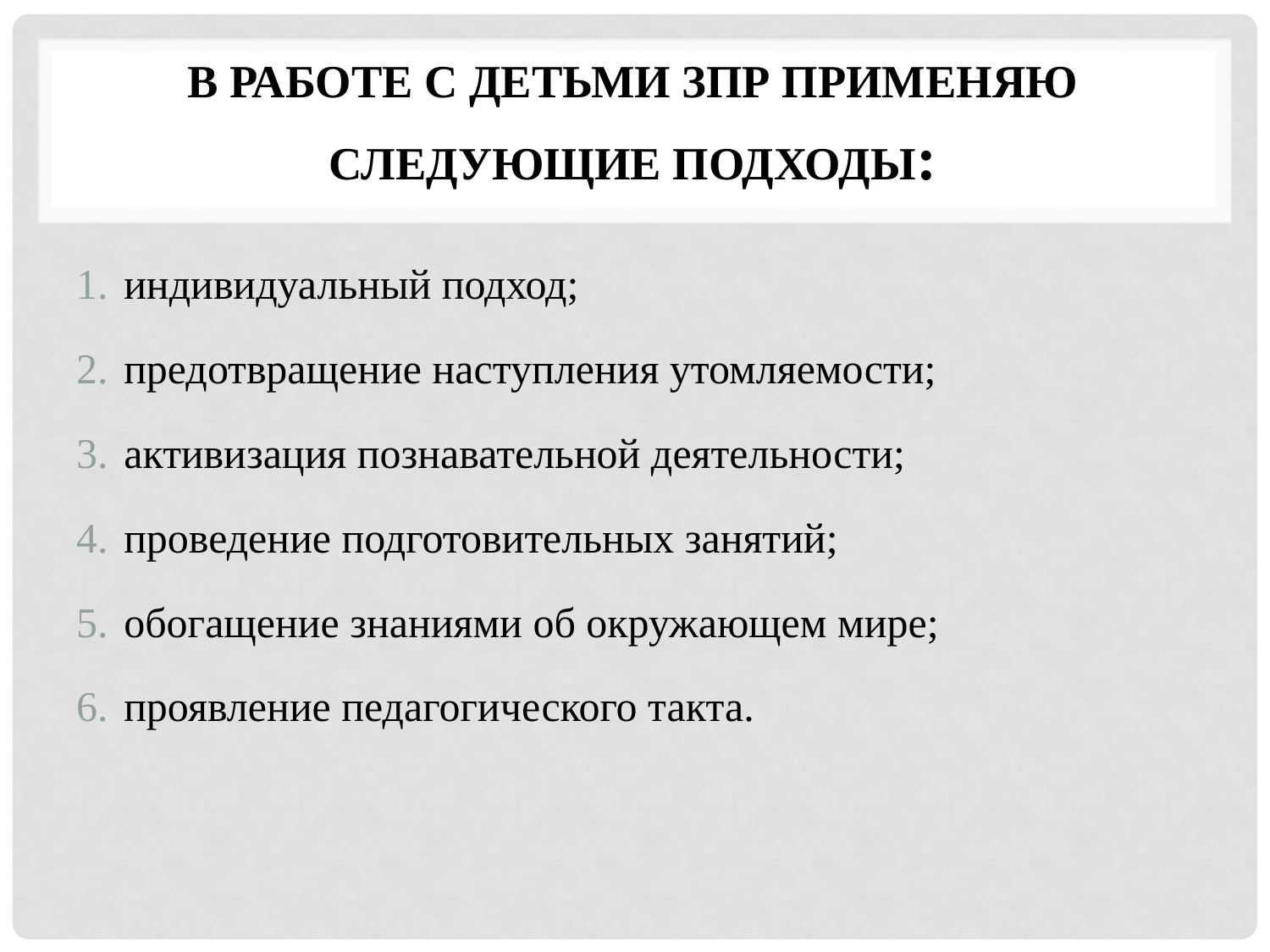

# В работе с детьми ЗПР применяю следующие подходы:
индивидуальный подход;
предотвращение наступления утомляемости;
активизация познавательной деятельности;
проведение подготовительных занятий;
обогащение знаниями об окружающем мире;
проявление педагогического такта.